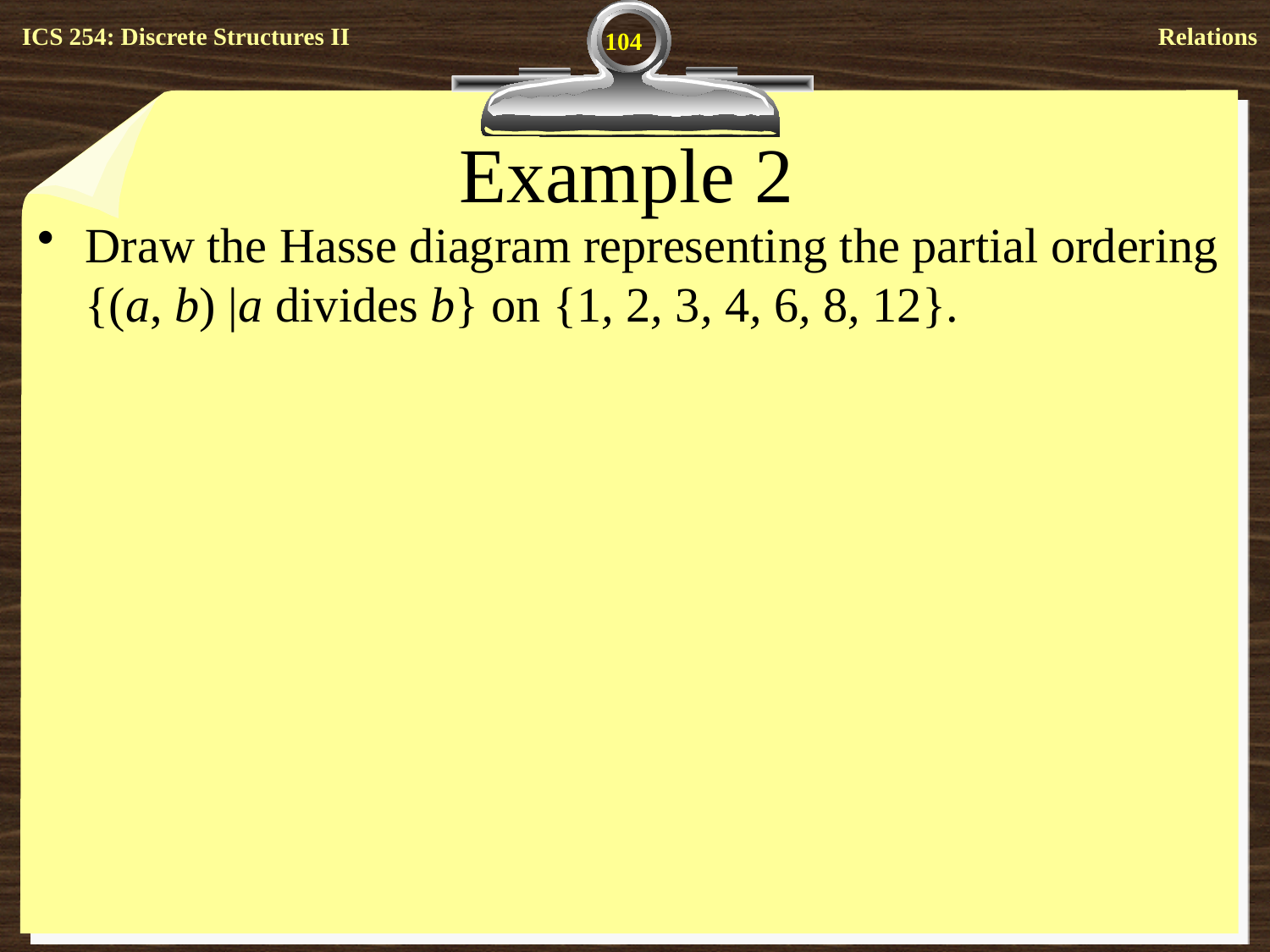

104
# Example 2
Draw the Hasse diagram representing the partial ordering {(a, b) |a divides b} on {1, 2, 3, 4, 6, 8, 12}.